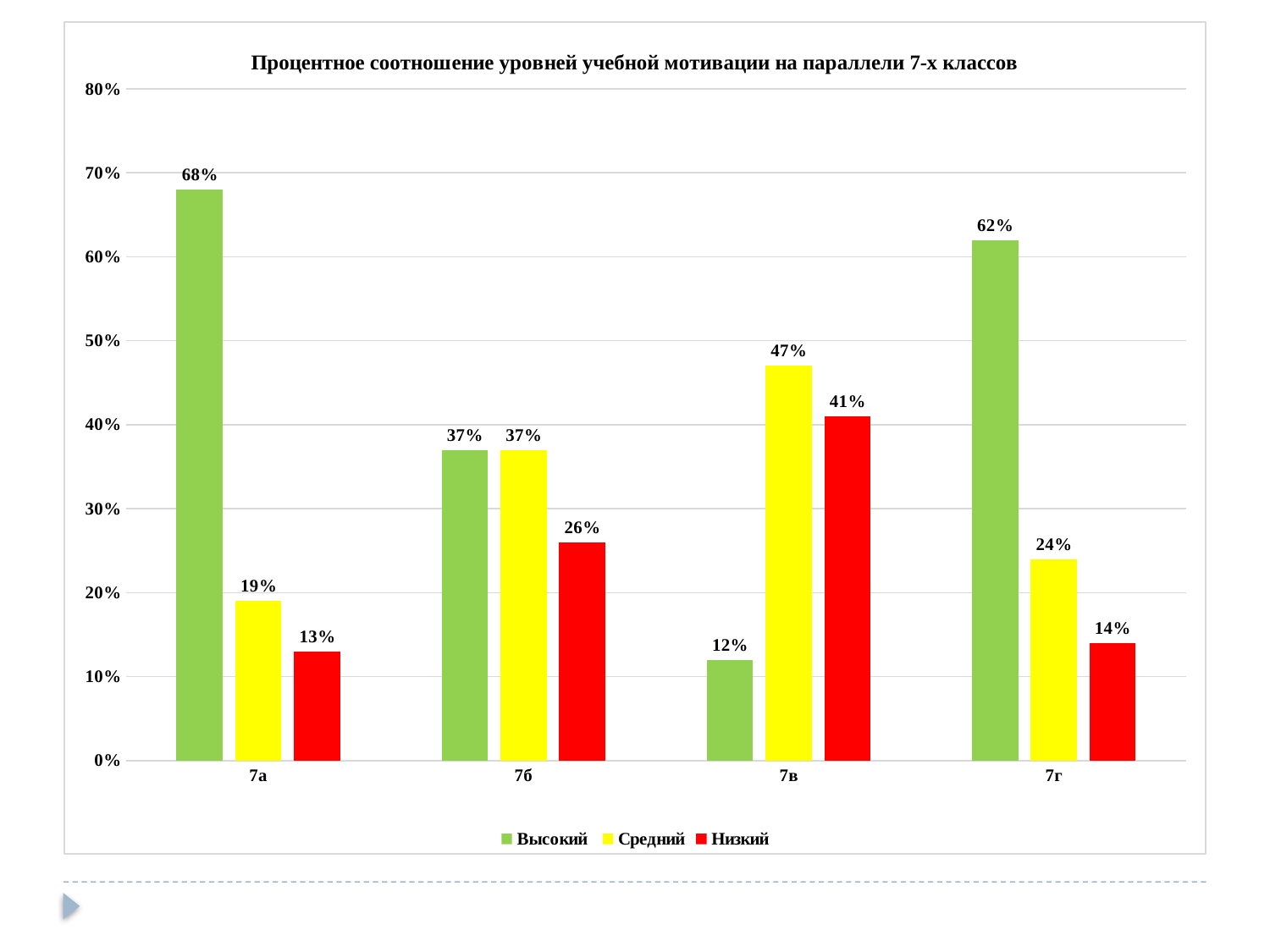

#

### Chart: Процентное соотношение уровней учебной мотивации на параллели 7-х классов

| Category | Высокий  | Средний | Низкий |
|---|---|---|---|
| 7а | 0.68 | 0.19 | 0.13 |
| 7б | 0.37 | 0.37 | 0.26 |
| 7в | 0.12 | 0.47 | 0.41 |
| 7г | 0.62 | 0.24 | 0.14 |